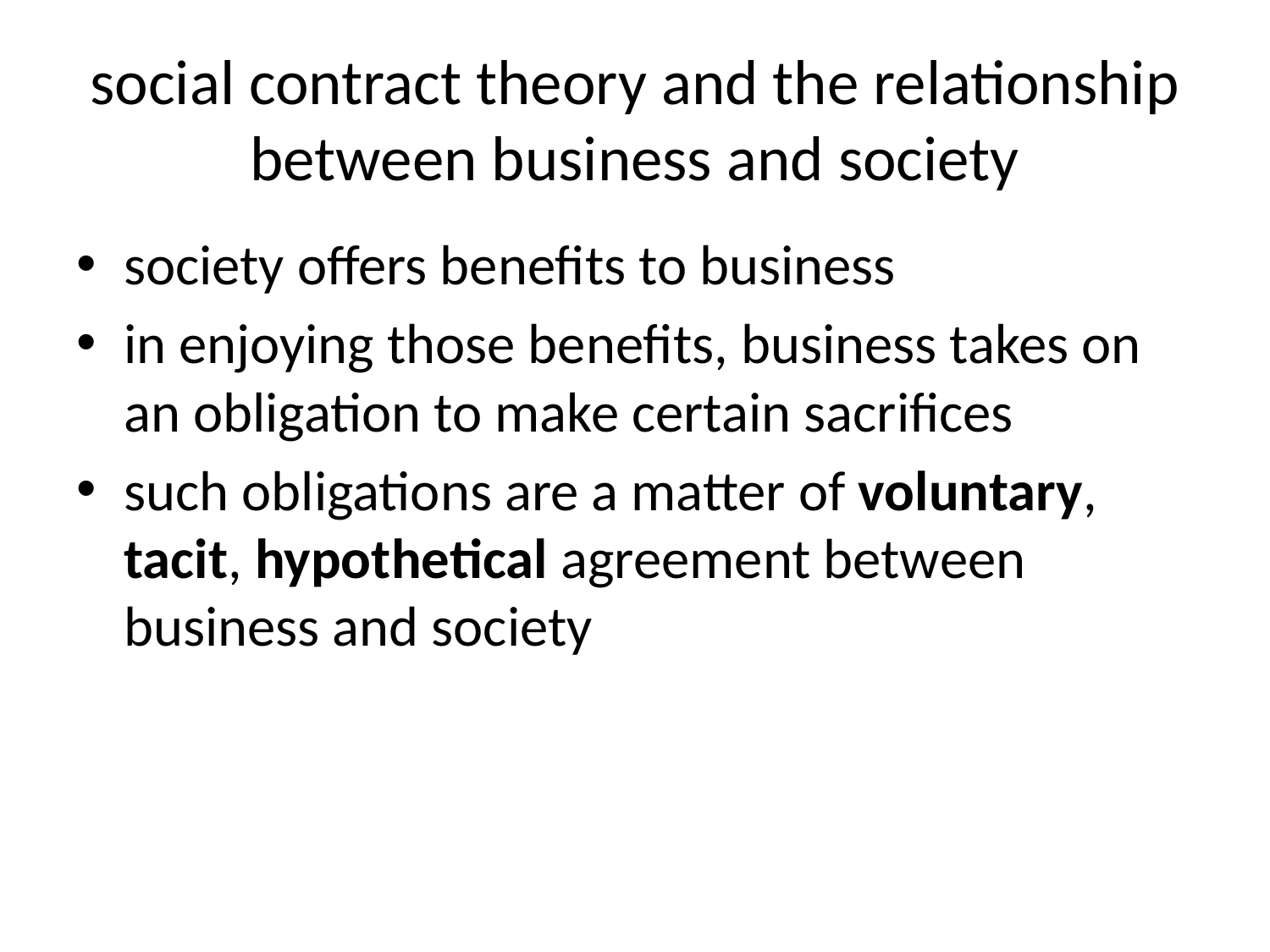

# social contract theory and the relationship between business and society
society offers benefits to business
in enjoying those benefits, business takes on an obligation to make certain sacrifices
such obligations are a matter of voluntary, tacit, hypothetical agreement between business and society